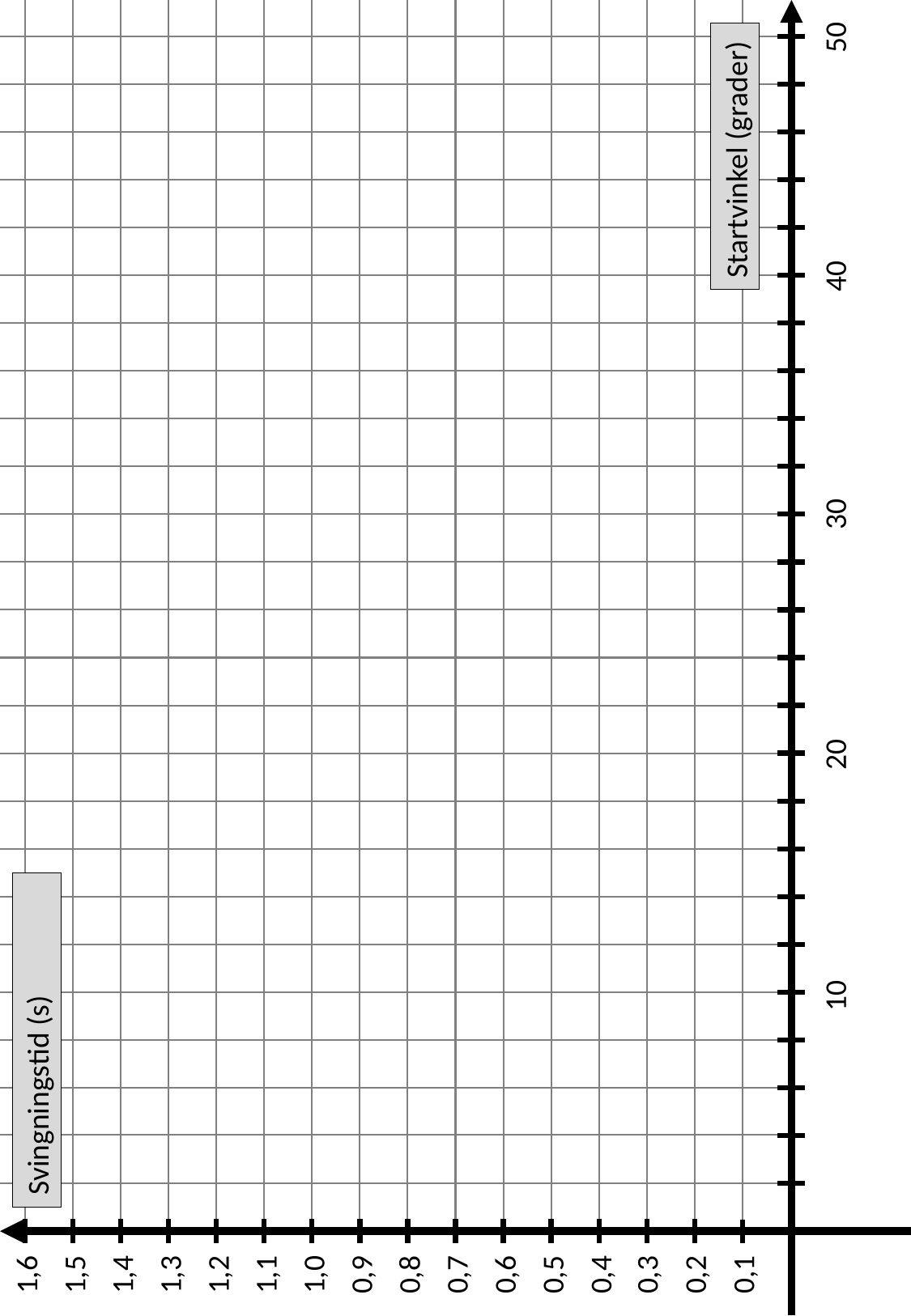

50
Startvinkel (grader)
40
30
20
10
Svingningstid (s)
1,6
1,5
1,4
1,3
1,2
1,1
1,0
0,9
0,8
0,7
0,6
0,5
0,4
0,3
0,2
0,1